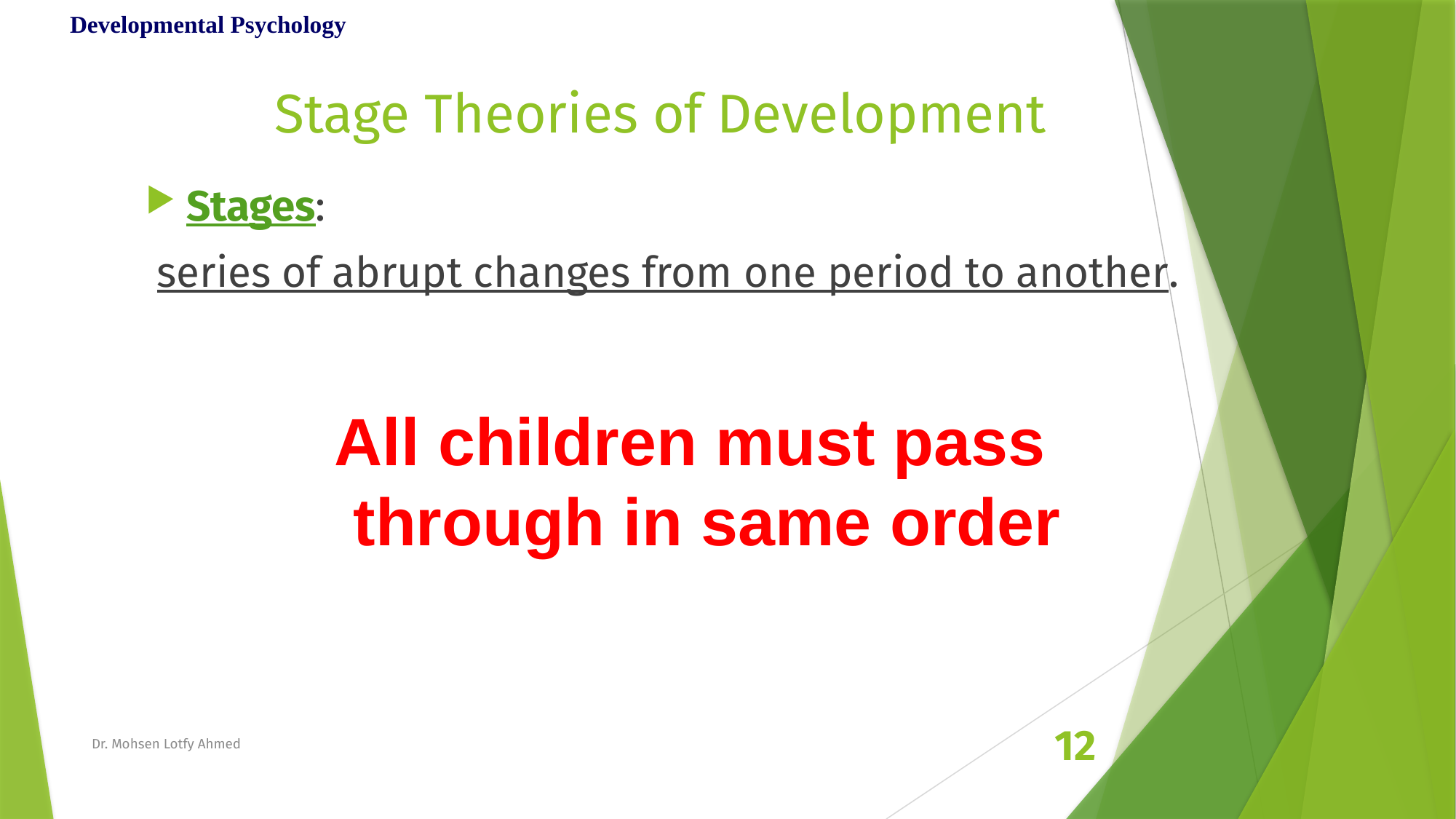

Developmental Psychology
# Stage Theories of Development
Stages:
 series of abrupt changes from one period to another.

All children must pass through in same order
Dr. Mohsen Lotfy Ahmed
12